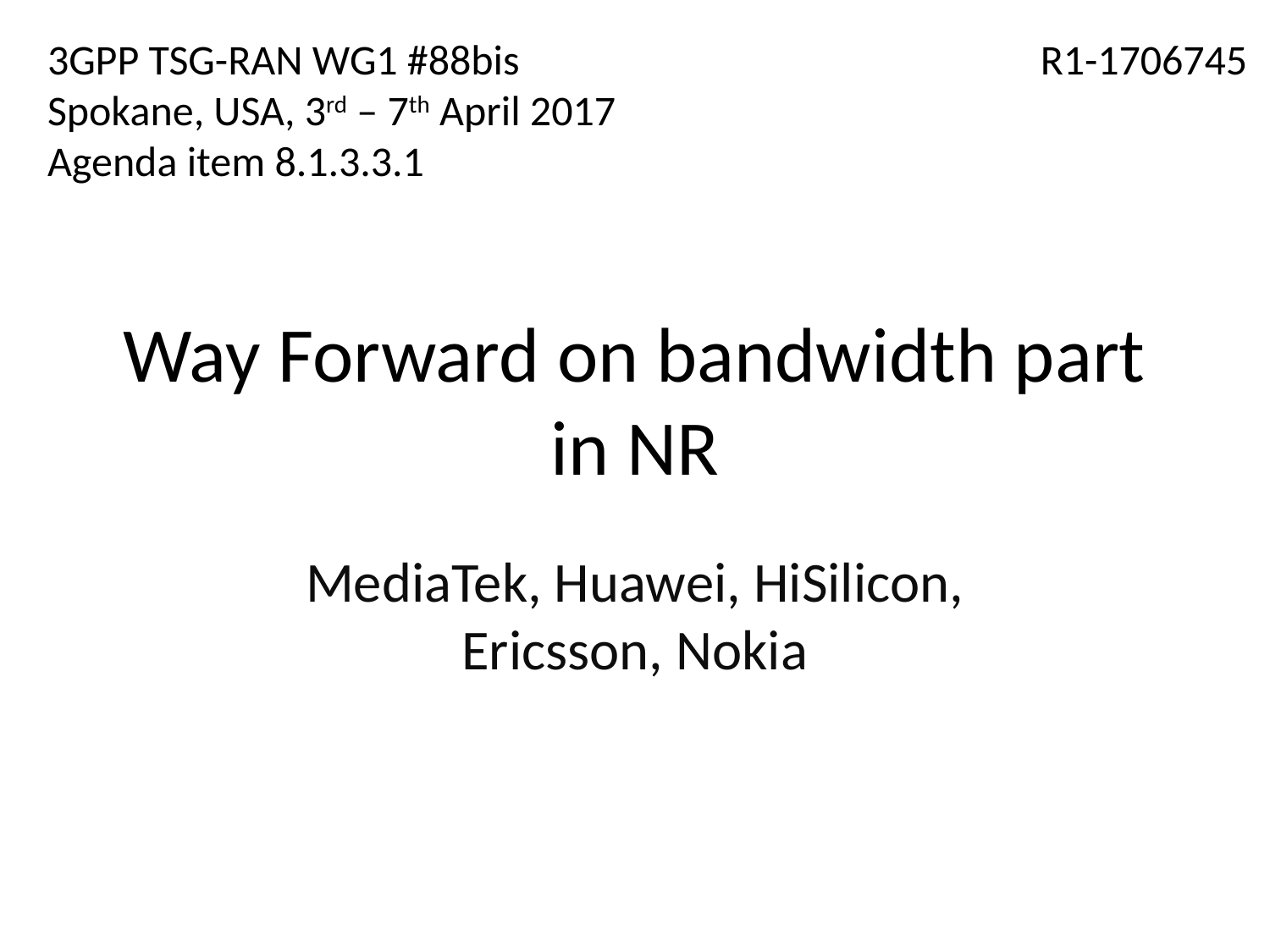

3GPP TSG-RAN WG1 #88bis
Spokane, USA, 3rd – 7th April 2017
Agenda item 8.1.3.3.1
R1-1706745
# Way Forward on bandwidth part in NR
MediaTek, Huawei, HiSilicon, Ericsson, Nokia